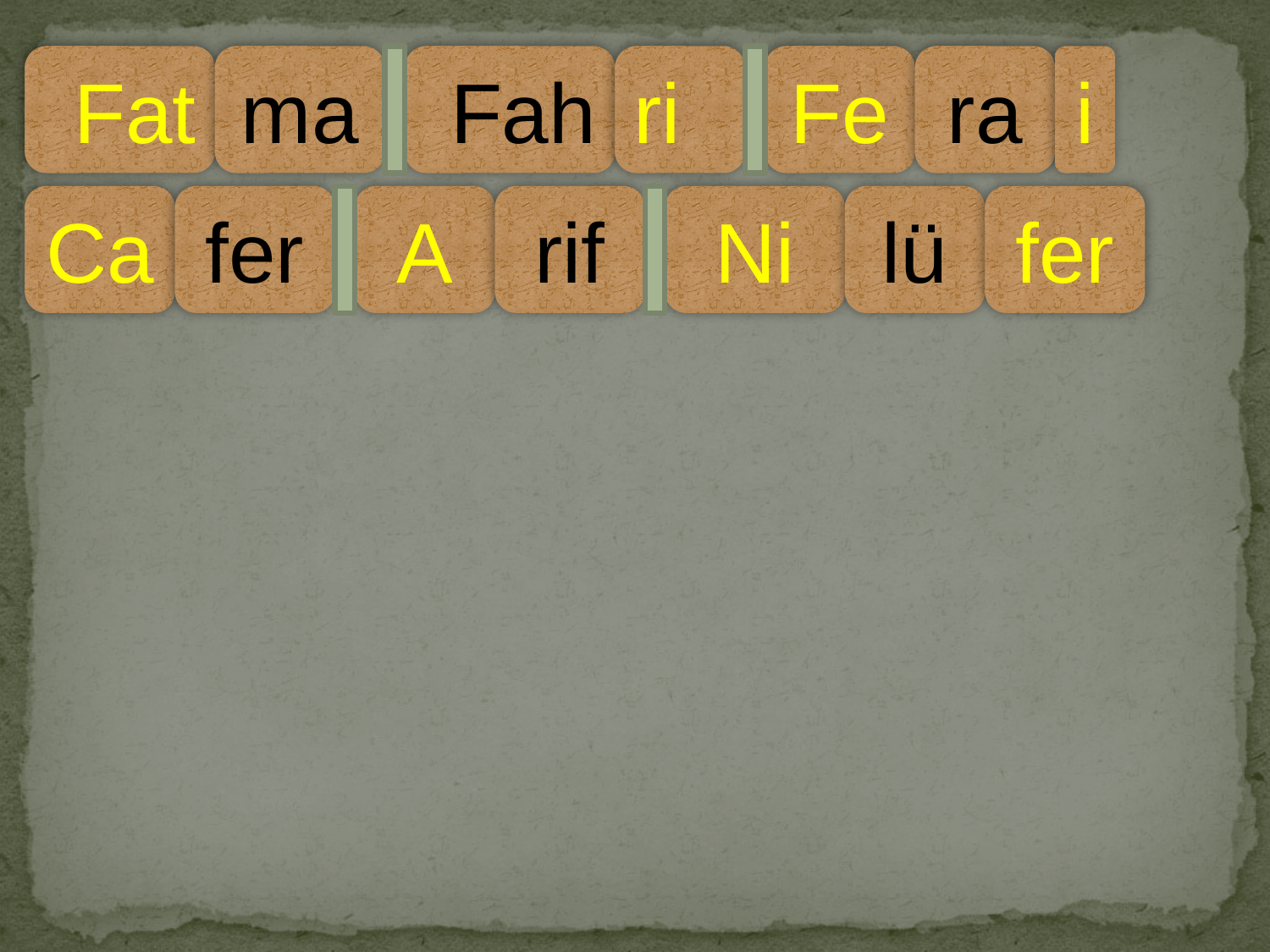

Fat
ma

Fah
ri

Fe
ra
i
Ca
fer

A
rif

Ni
lü
fer